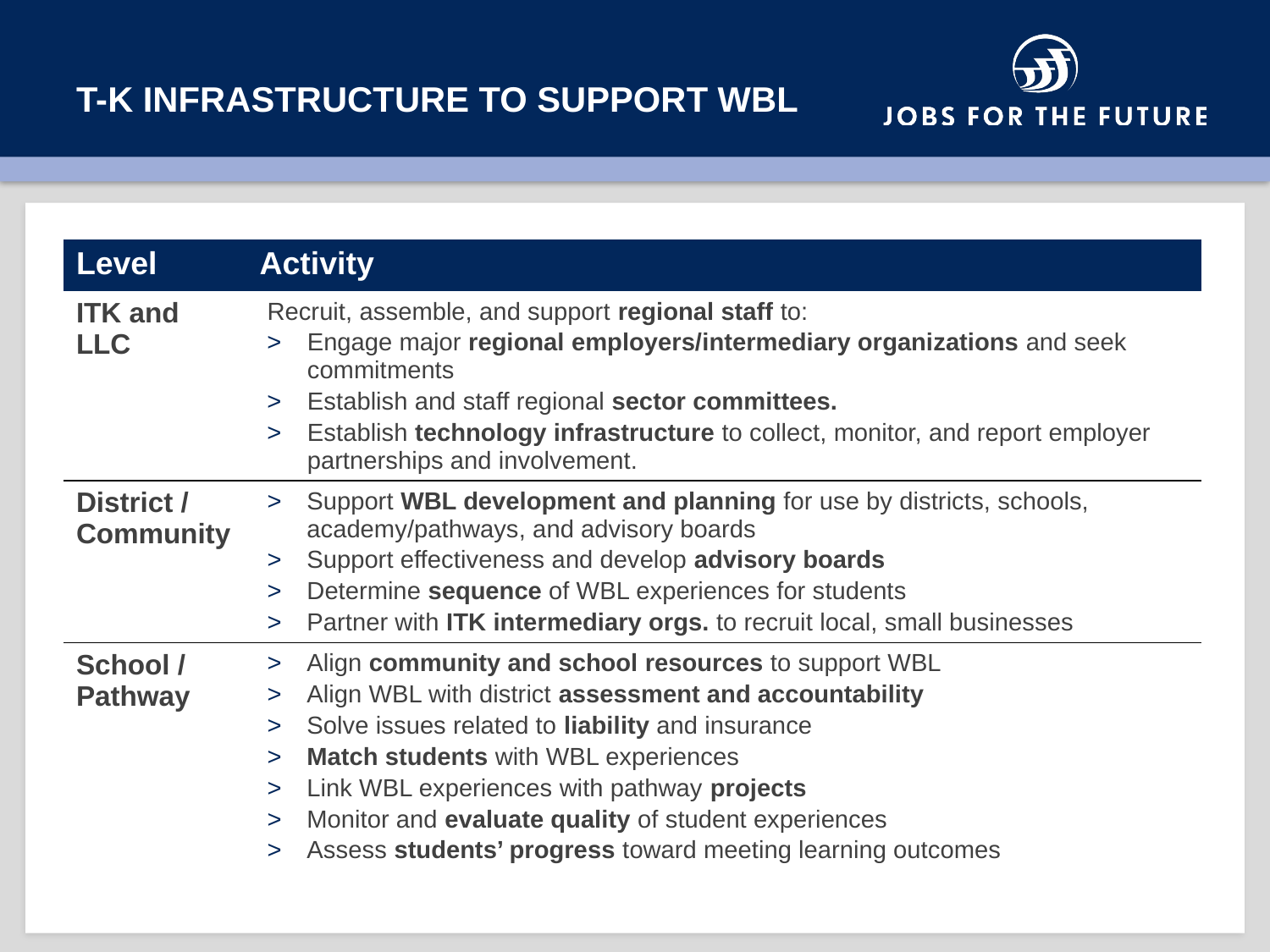

# T-K Infrastructure to Support WBL
| Level | Activity |
| --- | --- |
| ITK and LLC | Recruit, assemble, and support regional staff to: Engage major regional employers/intermediary organizations and seek commitments Establish and staff regional sector committees. Establish technology infrastructure to collect, monitor, and report employer partnerships and involvement. |
| District / Community | Support WBL development and planning for use by districts, schools, academy/pathways, and advisory boards Support effectiveness and develop advisory boards Determine sequence of WBL experiences for students Partner with ITK intermediary orgs. to recruit local, small businesses |
| School / Pathway | Align community and school resources to support WBL Align WBL with district assessment and accountability Solve issues related to liability and insurance Match students with WBL experiences Link WBL experiences with pathway projects Monitor and evaluate quality of student experiences Assess students’ progress toward meeting learning outcomes |